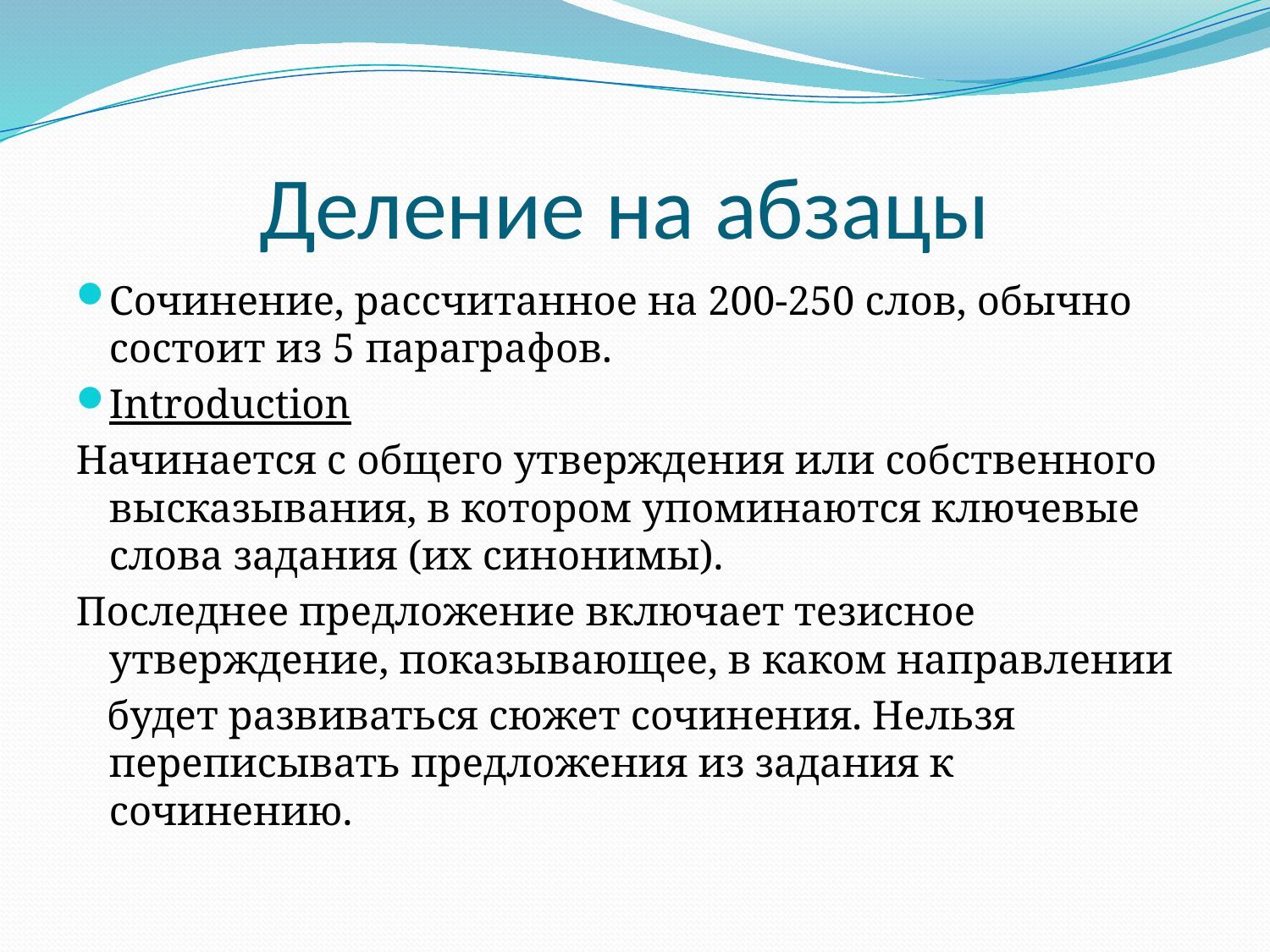

# Деление на абзацы
Сочинение, рассчитанное на 200-250 слов, обычно состоит из 5 параграфов.
Introduction
Начинается с общего утверждения или собственного высказывания, в котором упоминаются ключевые слова задания (их синонимы).
Последнее предложение включает тезисное утверждение, показывающее, в каком направлении
   будет развиваться сюжет сочинения. Нельзя переписывать предложения из задания к сочинению.